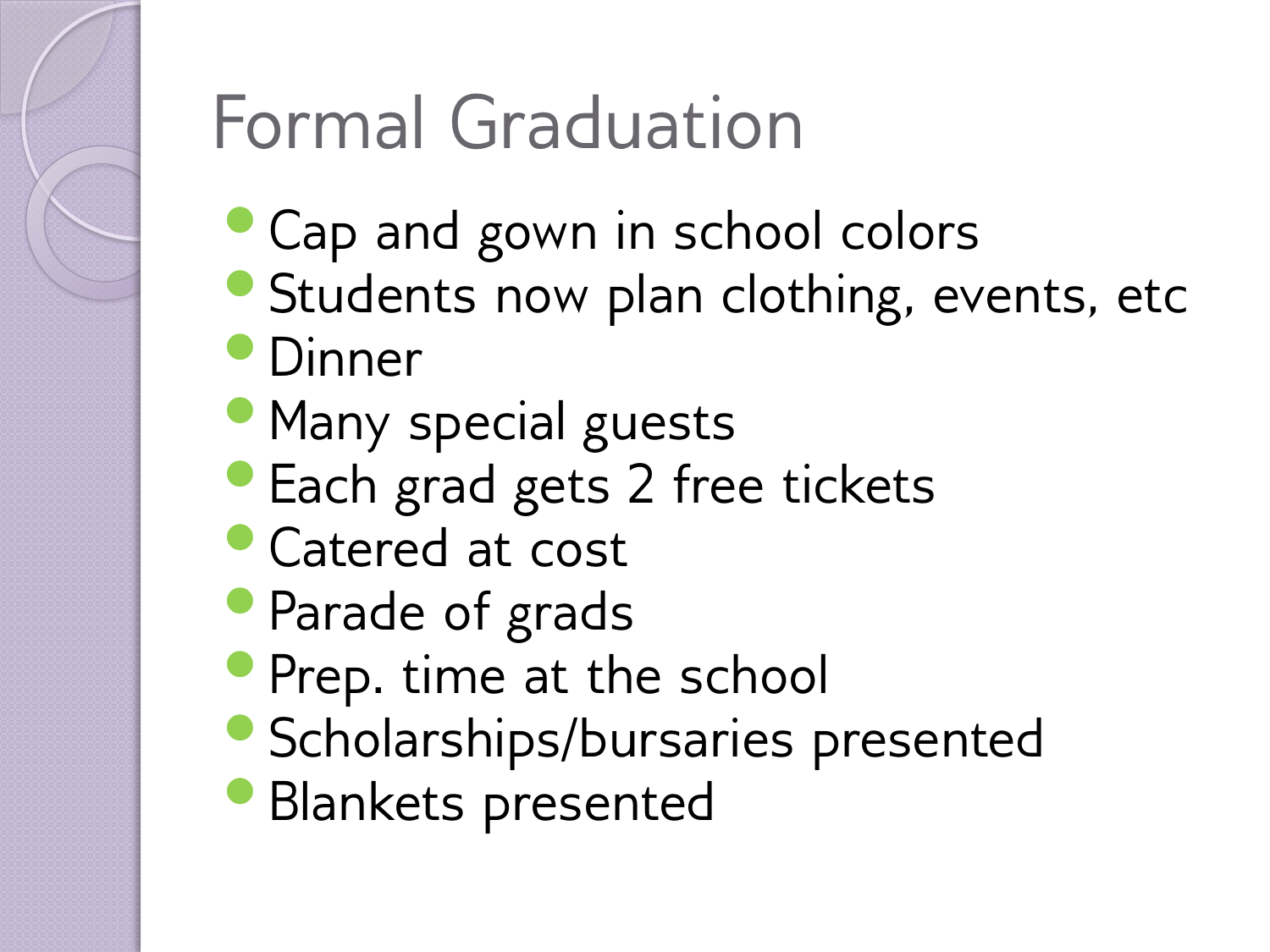

# Formal Graduation
Cap and gown in school colors
Students now plan clothing, events, etc
Dinner
Many special guests
Each grad gets 2 free tickets
Catered at cost
Parade of grads
Prep. time at the school
Scholarships/bursaries presented
Blankets presented